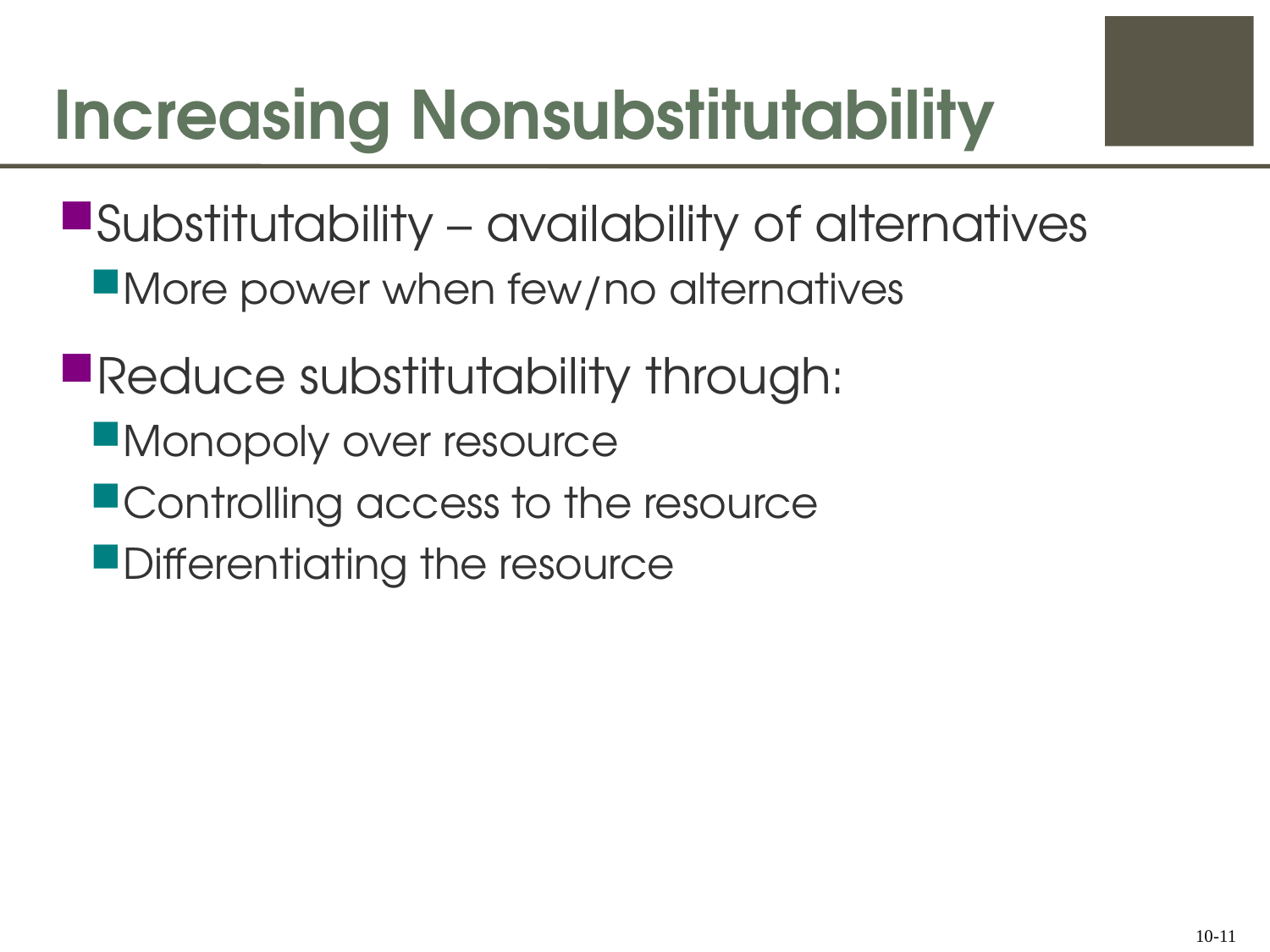

# Increasing Nonsubstitutability
Substitutability – availability of alternatives
More power when few/no alternatives
Reduce substitutability through:
Monopoly over resource
Controlling access to the resource
Differentiating the resource